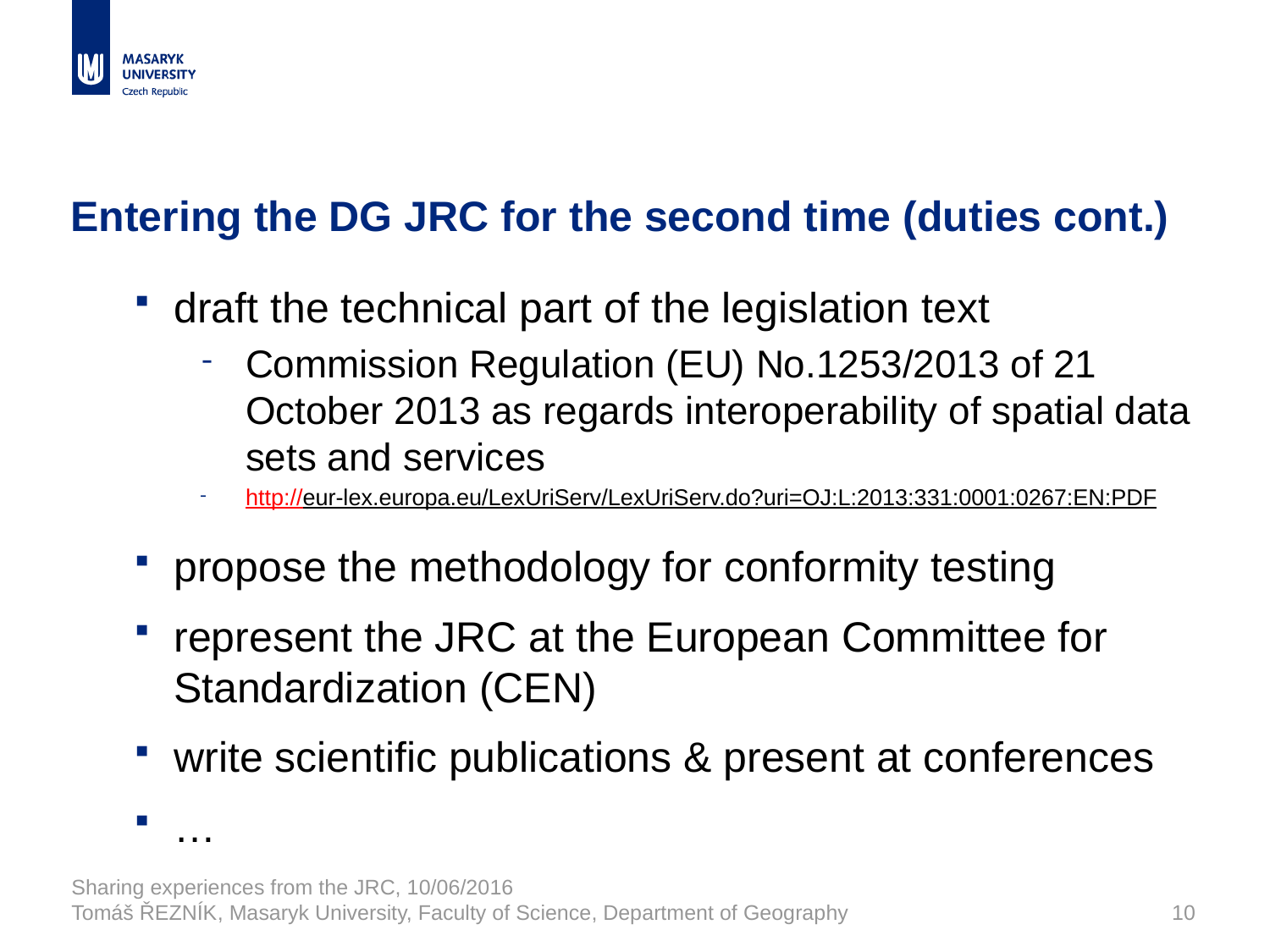

# Entering the DG JRC for the second time (duties cont.)
draft the technical part of the legislation text
Commission Regulation (EU) No.1253/2013 of 21 October 2013 as regards interoperability of spatial data sets and services
http://eur-lex.europa.eu/LexUriServ/LexUriServ.do?uri=OJ:L:2013:331:0001:0267:EN:PDF
propose the methodology for conformity testing
represent the JRC at the European Committee for Standardization (CEN)
write scientific publications & present at conferences
…

Sharing experiences from the JRC, 10/06/2016
Tomáš ŘEZNÍK, Masaryk University, Faculty of Science, Department of Geography
10